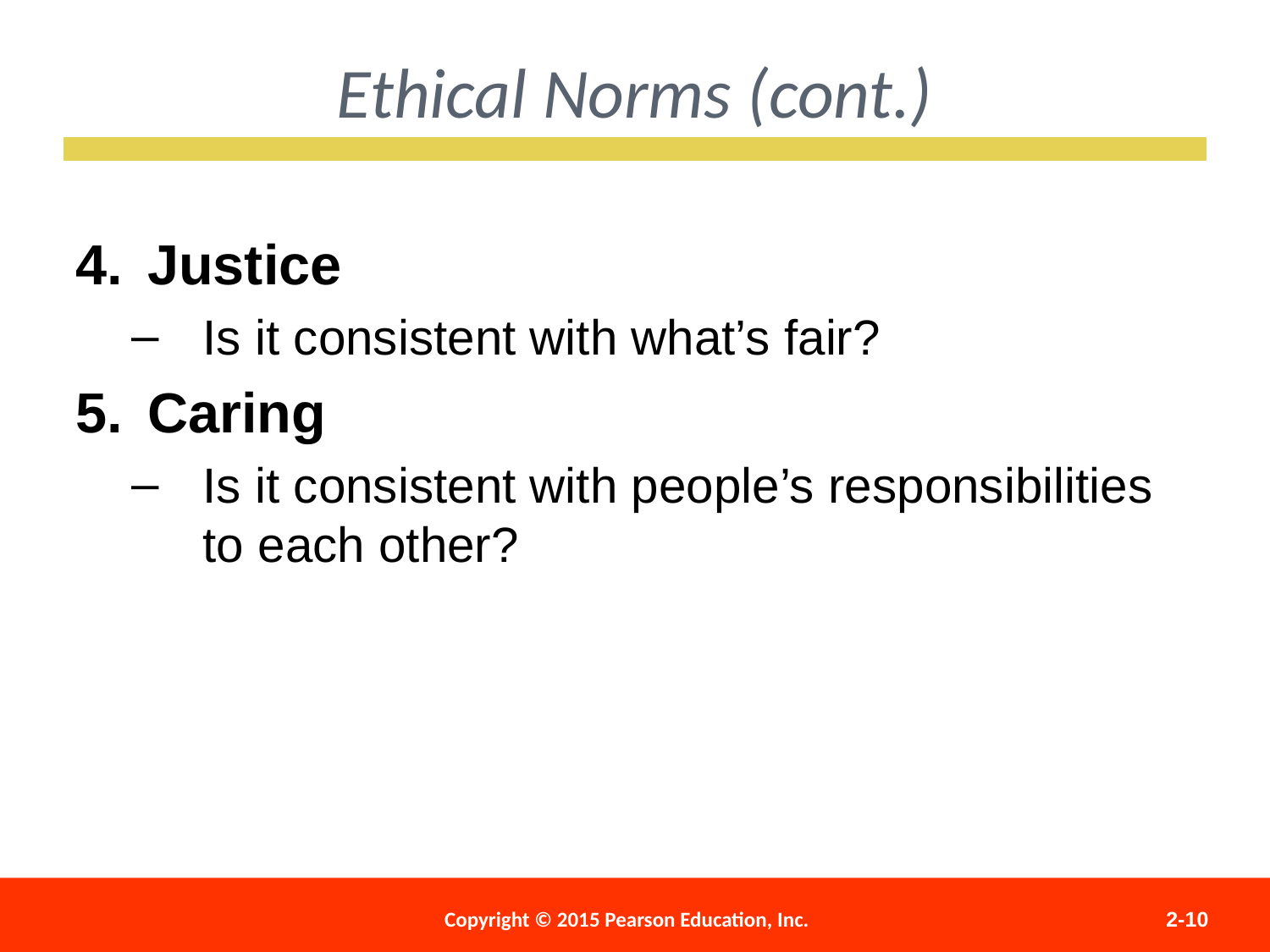

Ethical Norms (cont.)
Justice
Is it consistent with what’s fair?
Caring
Is it consistent with people’s responsibilities to each other?